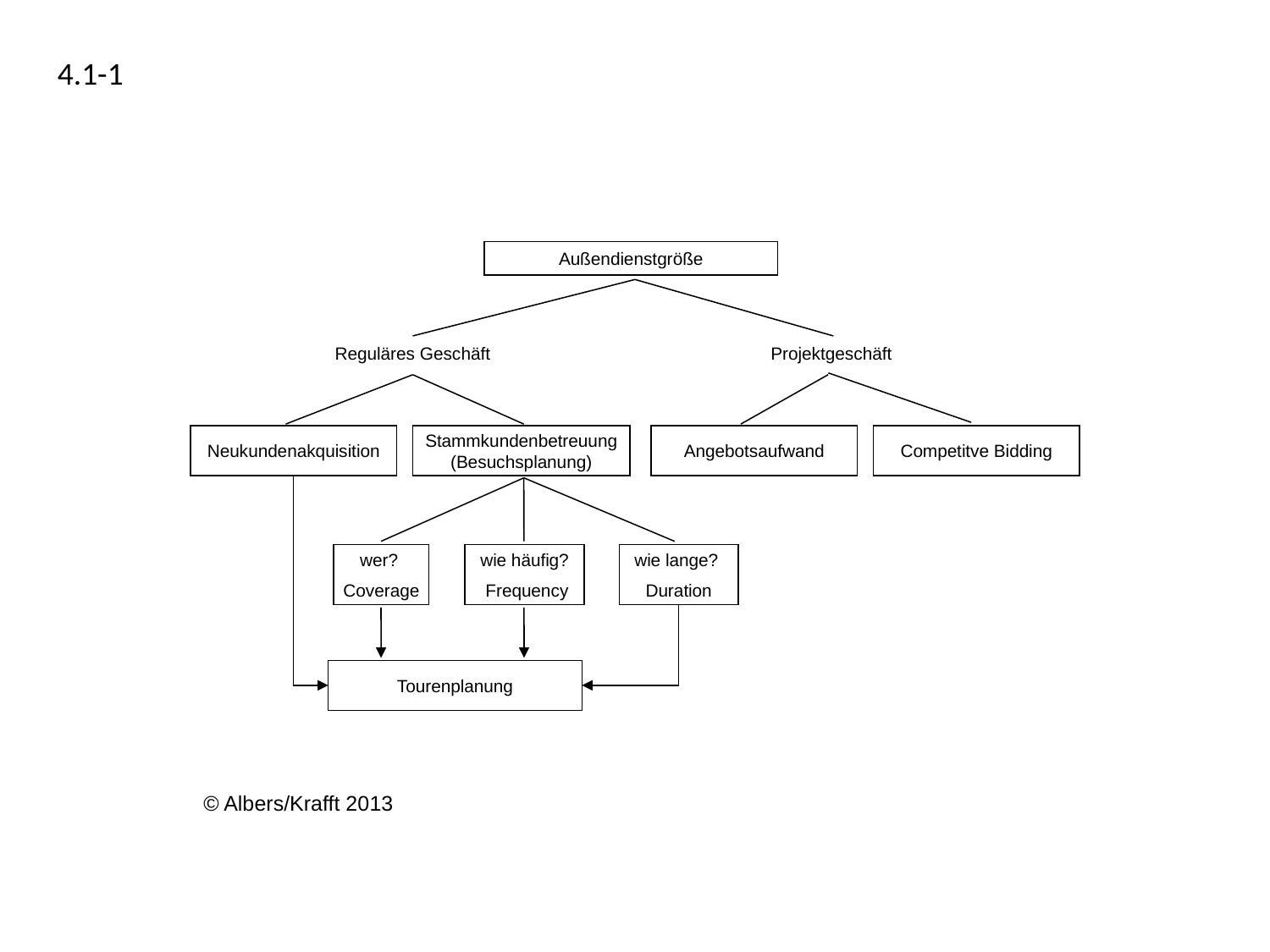

4.1-1
Außendienstgröße

Reguläres Geschäft
Projektgeschäft

Neukundenakquisition
Stammkundenbetreuung (Besuchsplanung)
Angebotsaufwand
Competitve Bidding

wer?
Coverage
wie häufig?
 Frequency
wie lange?
Duration

Tourenplanung
© Albers/Krafft 2013